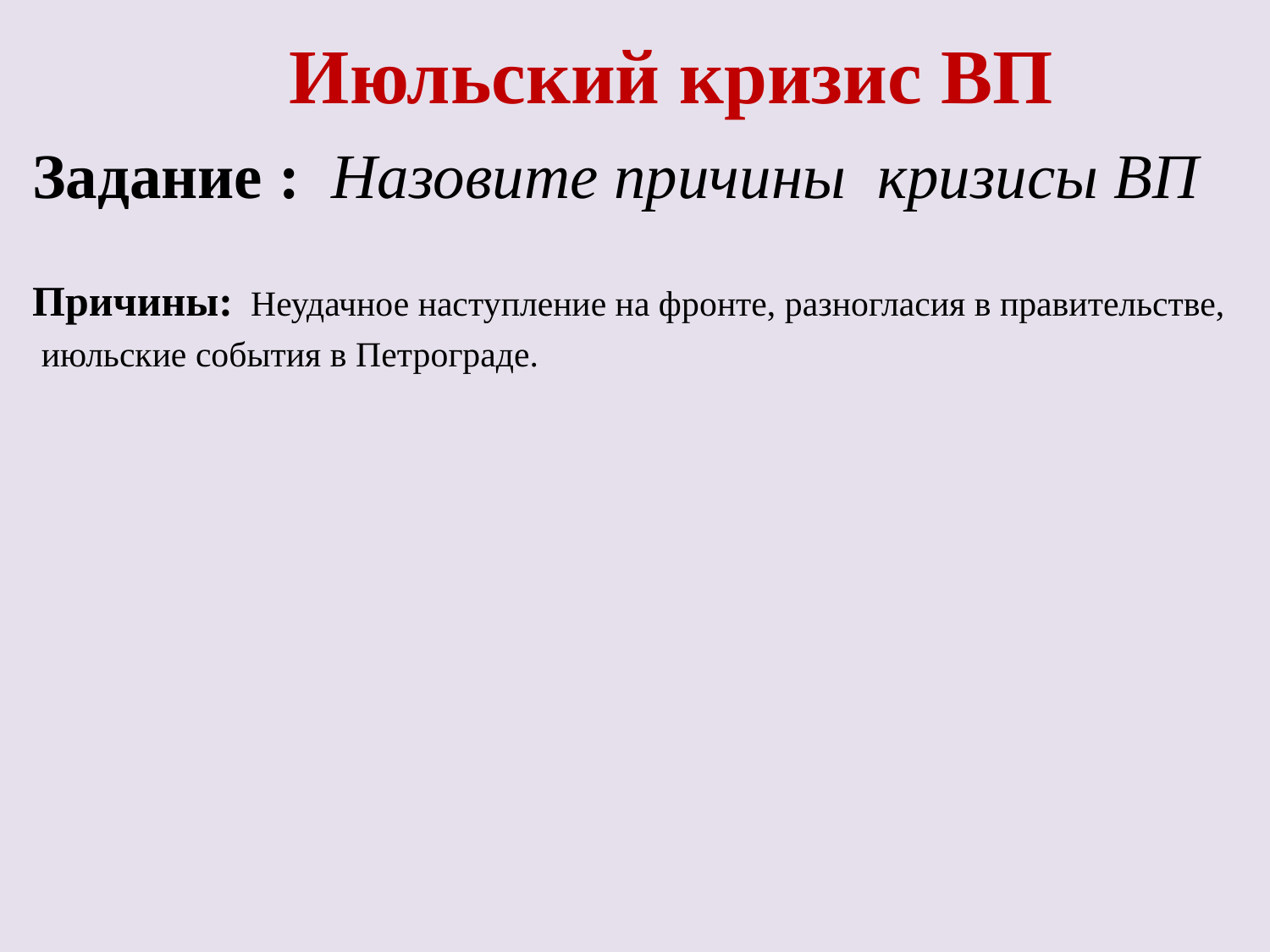

Июльский кризис ВП
Задание :  Назовите причины  кризисы ВП
Причины:  Неудачное наступление на фронте, разногласия в правительстве,
 июльские события в Петрограде.